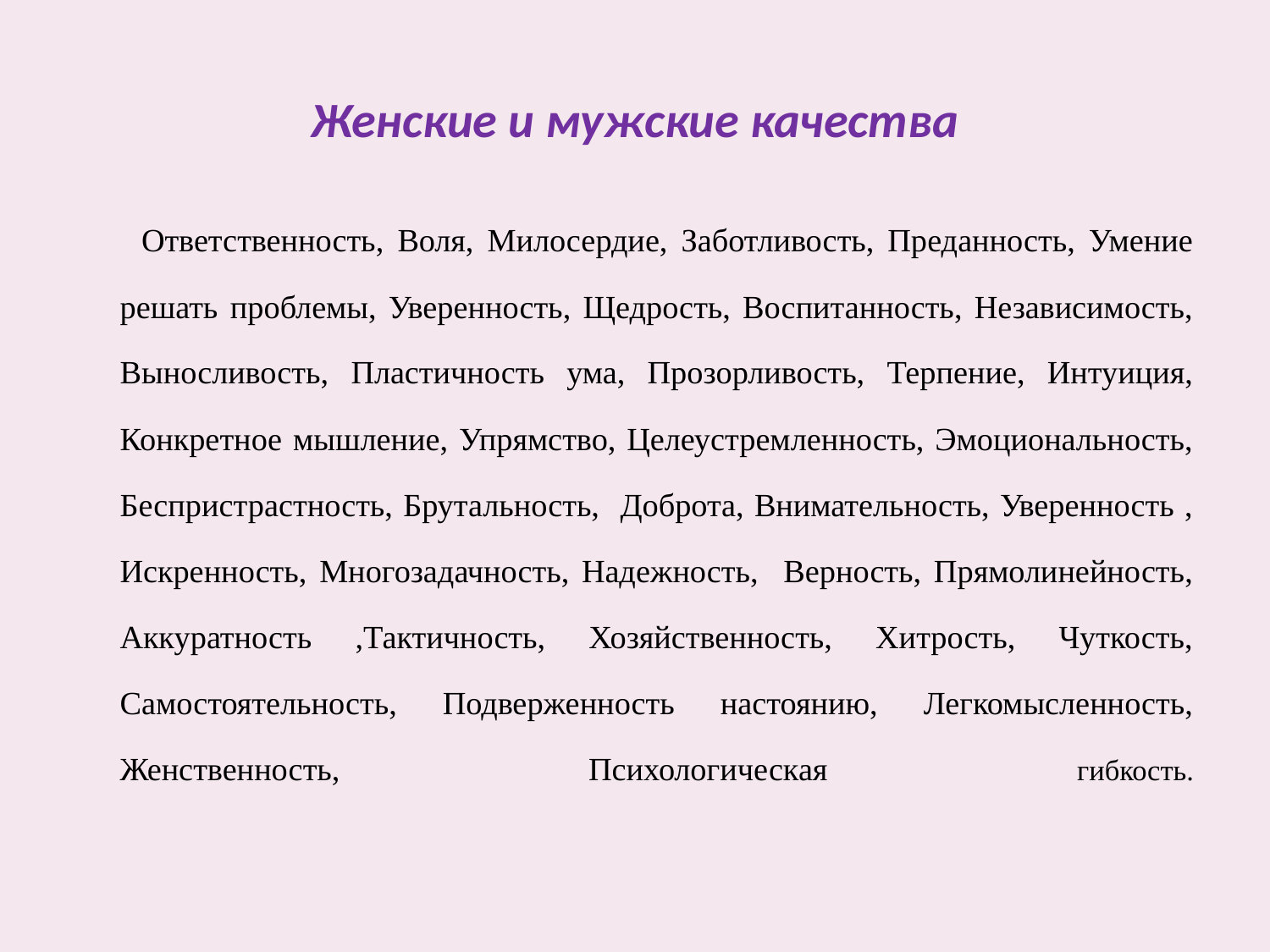

# Женские и мужские качества
     Ответственность, Воля, Милосердие, Заботливость, Преданность, Умение решать проблемы, Уверенность, Щедрость, Воспитанность, Независимость, Выносливость, Пластичность ума, Прозорливость, Терпение, Интуиция, Конкретное мышление, Упрямство, Целеустремленность, Эмоциональность, Беспристрастность, Брутальность,  Доброта, Внимательность, Уверенность , Искренность, Многозадачность, Надежность,  Верность, Прямолинейность, Аккуратность ,Тактичность, Хозяйственность, Хитрость, Чуткость, Самостоятельность, Подверженность настоянию, Легкомысленность, Женственность, Психологическая гибкость.